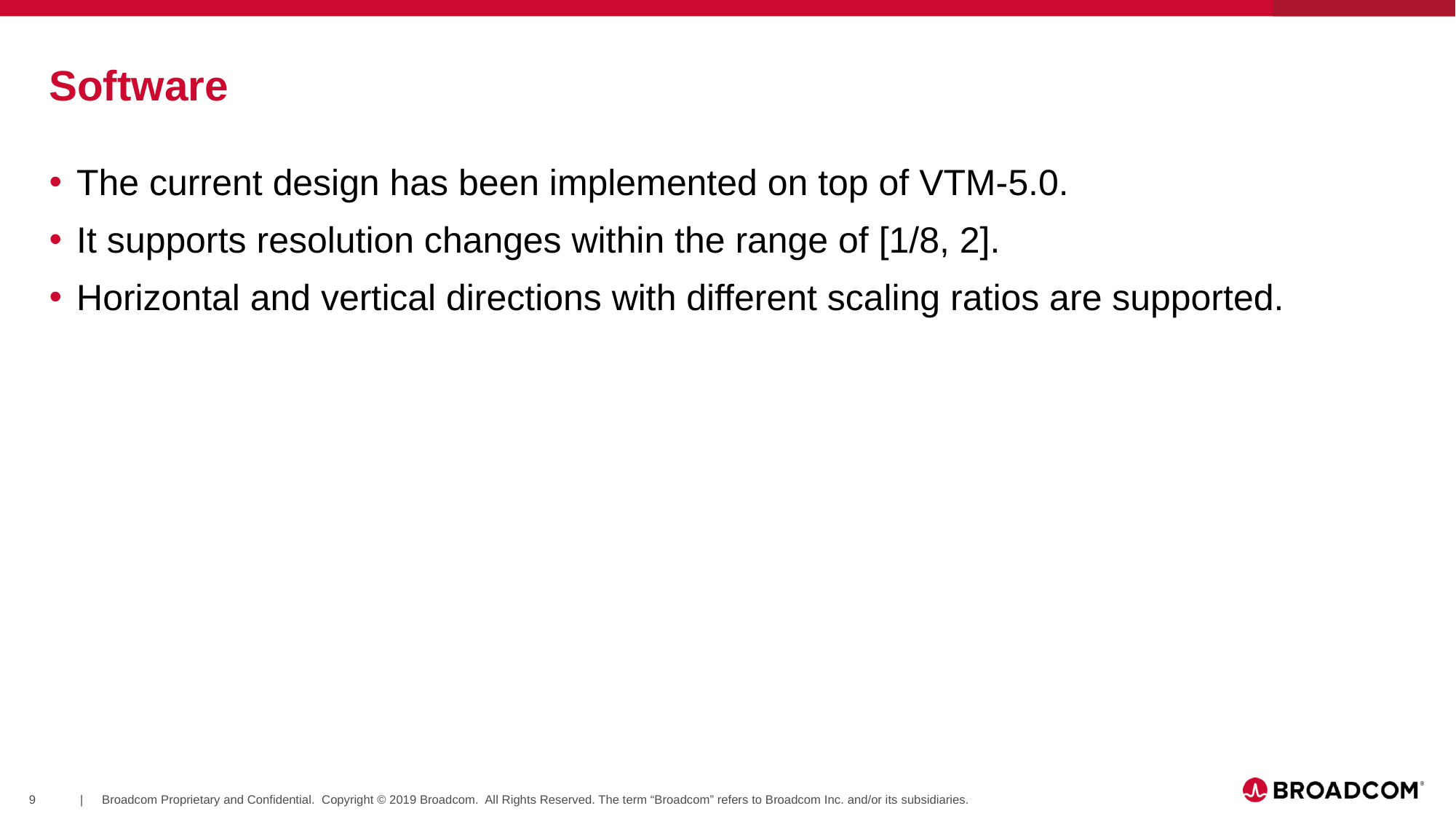

# Software
The current design has been implemented on top of VTM-5.0.
It supports resolution changes within the range of [1/8, 2].
Horizontal and vertical directions with different scaling ratios are supported.